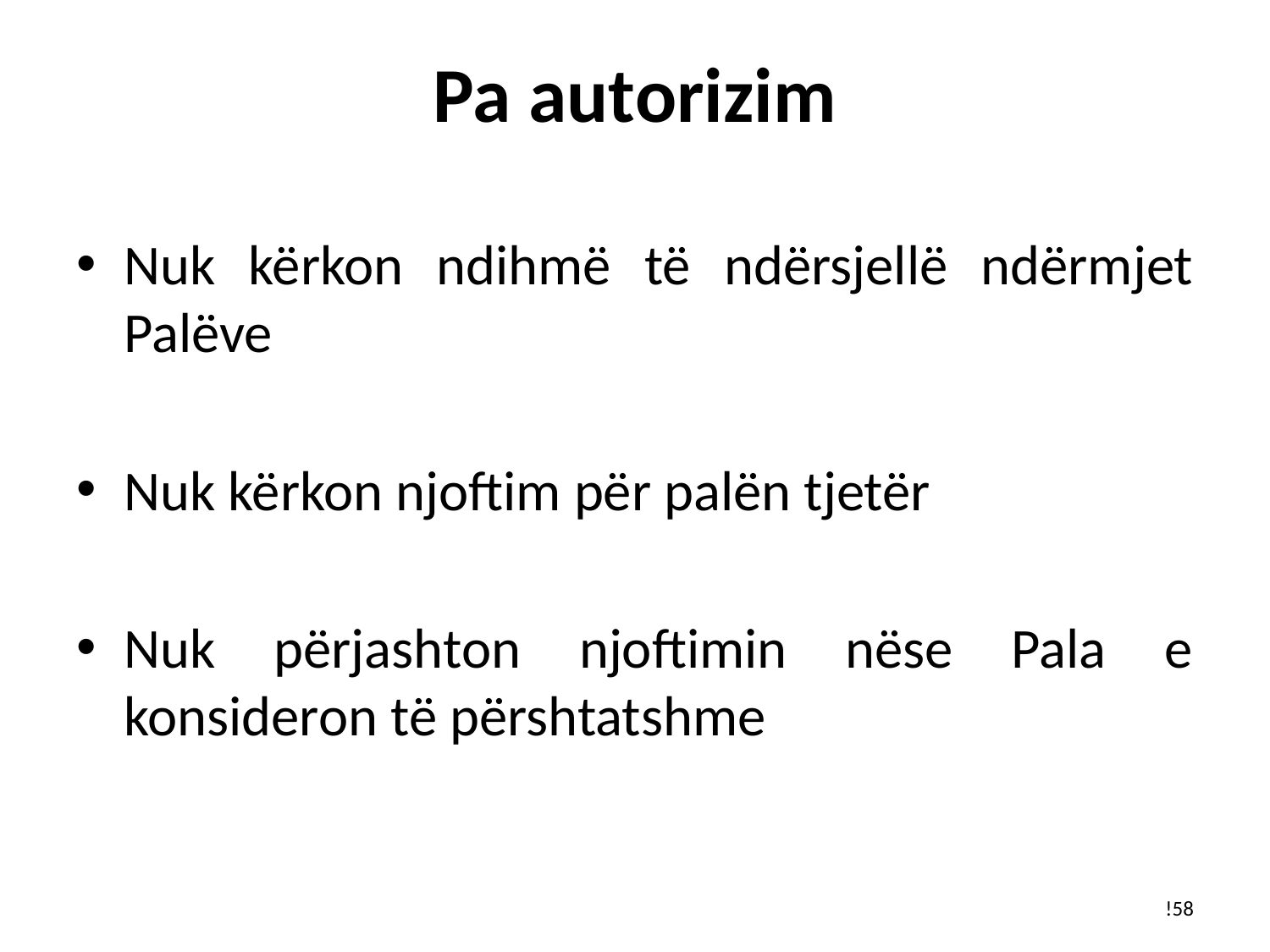

# Pa autorizim
Nuk kërkon ndihmë të ndërsjellë ndërmjet Palëve

Nuk kërkon njoftim për palën tjetër

Nuk përjashton njoftimin nëse Pala e konsideron të përshtatshme
!58